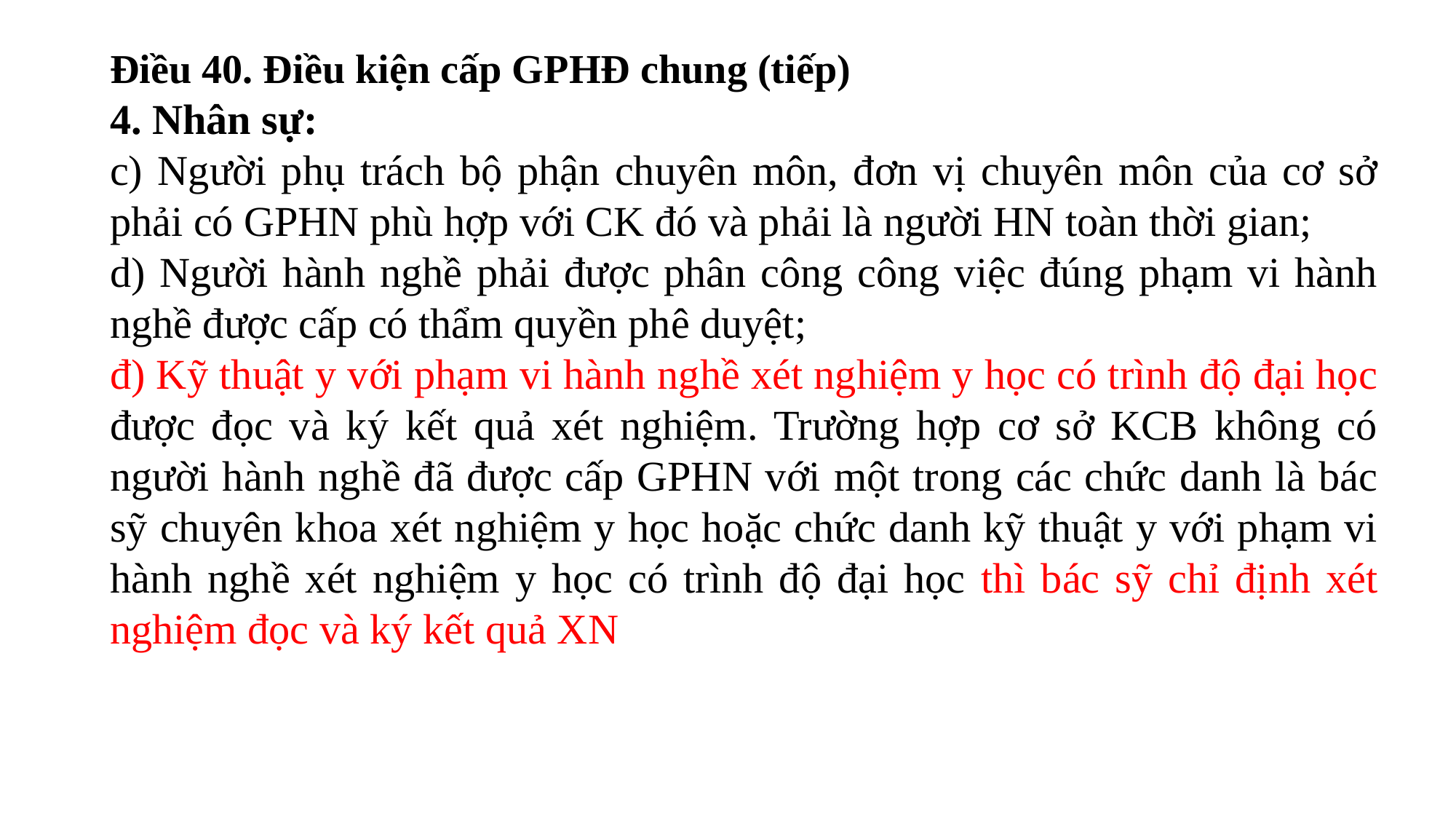

Điều 40. Điều kiện cấp GPHĐ chung (tiếp)
4. Nhân sự:
c) Người phụ trách bộ phận chuyên môn, đơn vị chuyên môn của cơ sở phải có GPHN phù hợp với CK đó và phải là người HN toàn thời gian;
d) Người hành nghề phải được phân công công việc đúng phạm vi hành nghề được cấp có thẩm quyền phê duyệt;
đ) Kỹ thuật y với phạm vi hành nghề xét nghiệm y học có trình độ đại học được đọc và ký kết quả xét nghiệm. Trường hợp cơ sở KCB không có người hành nghề đã được cấp GPHN với một trong các chức danh là bác sỹ chuyên khoa xét nghiệm y học hoặc chức danh kỹ thuật y với phạm vi hành nghề xét nghiệm y học có trình độ đại học thì bác sỹ chỉ định xét nghiệm đọc và ký kết quả XN